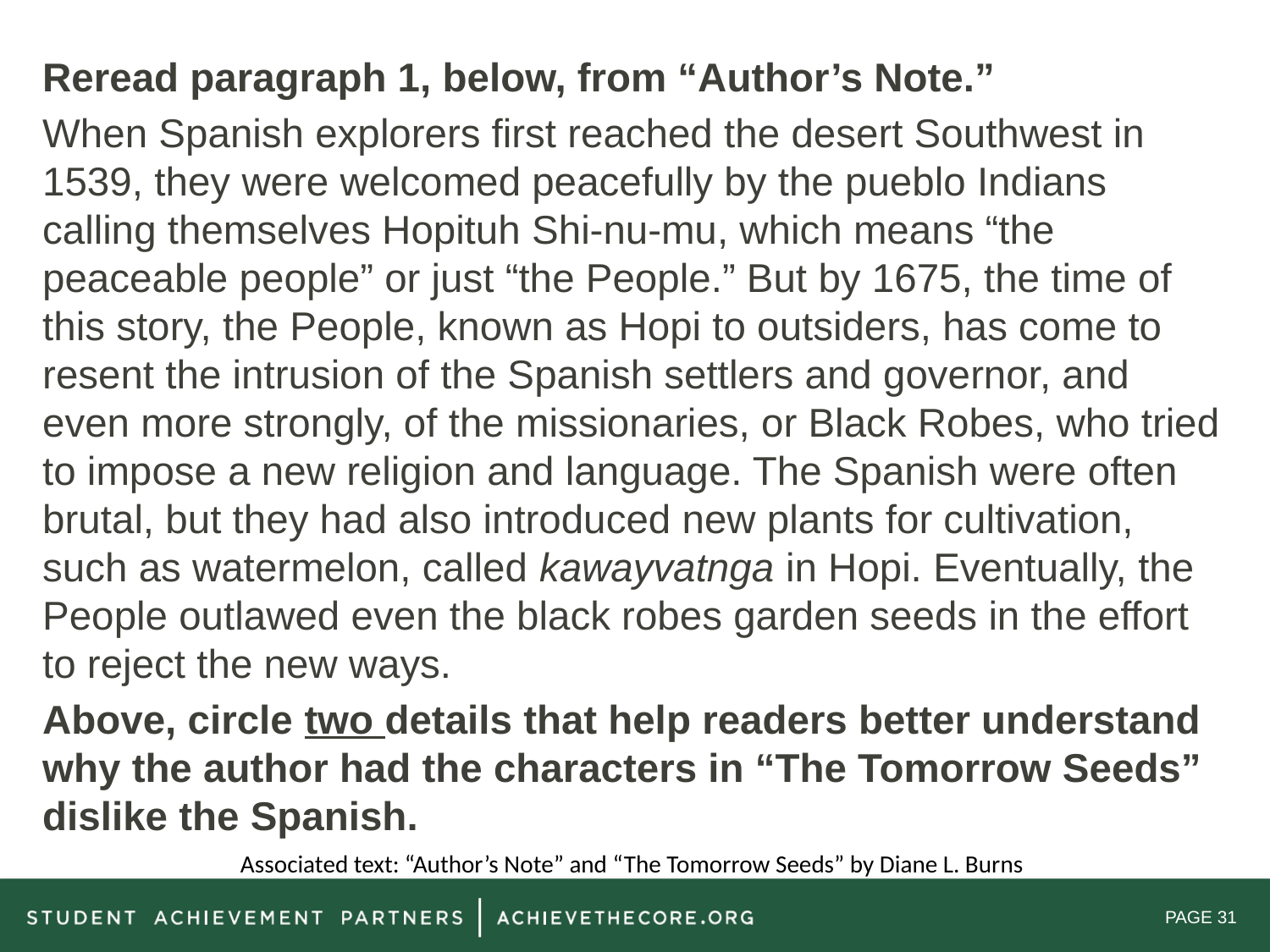

Reread paragraph 1, below, from “Author’s Note.”
When Spanish explorers first reached the desert Southwest in 1539, they were welcomed peacefully by the pueblo Indians calling themselves Hopituh Shi-nu-mu, which means “the peaceable people” or just “the People.” But by 1675, the time of this story, the People, known as Hopi to outsiders, has come to resent the intrusion of the Spanish settlers and governor, and even more strongly, of the missionaries, or Black Robes, who tried to impose a new religion and language. The Spanish were often brutal, but they had also introduced new plants for cultivation, such as watermelon, called kawayvatnga in Hopi. Eventually, the People outlawed even the black robes garden seeds in the effort to reject the new ways.
Above, circle two details that help readers better understand why the author had the characters in “The Tomorrow Seeds” dislike the Spanish.

Associated text: “Author’s Note” and “The Tomorrow Seeds” by Diane L. Burns